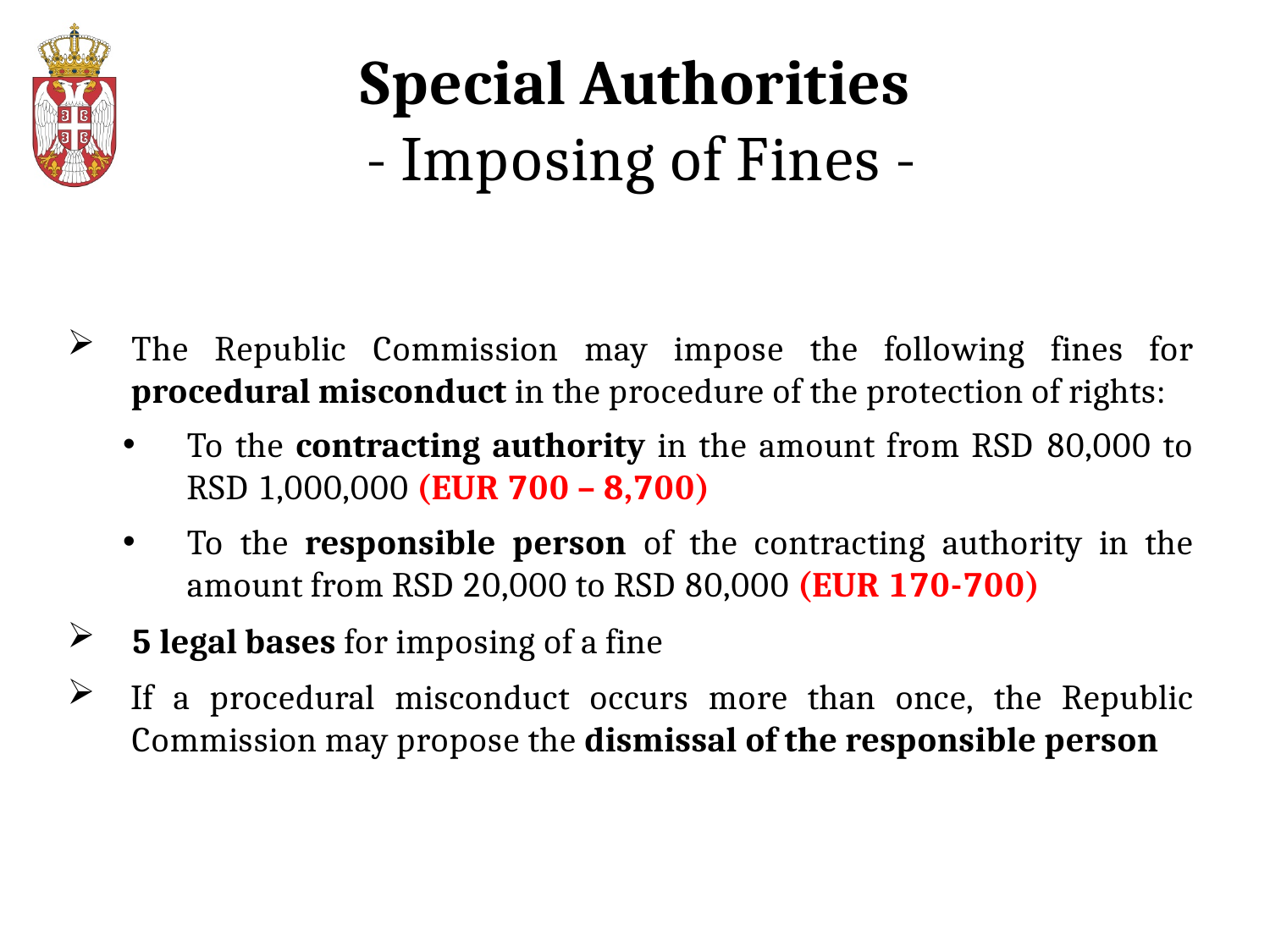

# Special Authorities - Imposing of Fines -

The Republic Commission may impose the following fines for procedural misconduct in the procedure of the protection of rights:
To the contracting authority in the amount from RSD 80,000 to RSD 1,000,000 (EUR 700 – 8,700)
To the responsible person of the contracting authority in the amount from RSD 20,000 to RSD 80,000 (EUR 170-700)
5 legal bases for imposing of a fine
If a procedural misconduct occurs more than once, the Republic Commission may propose the dismissal of the responsible person